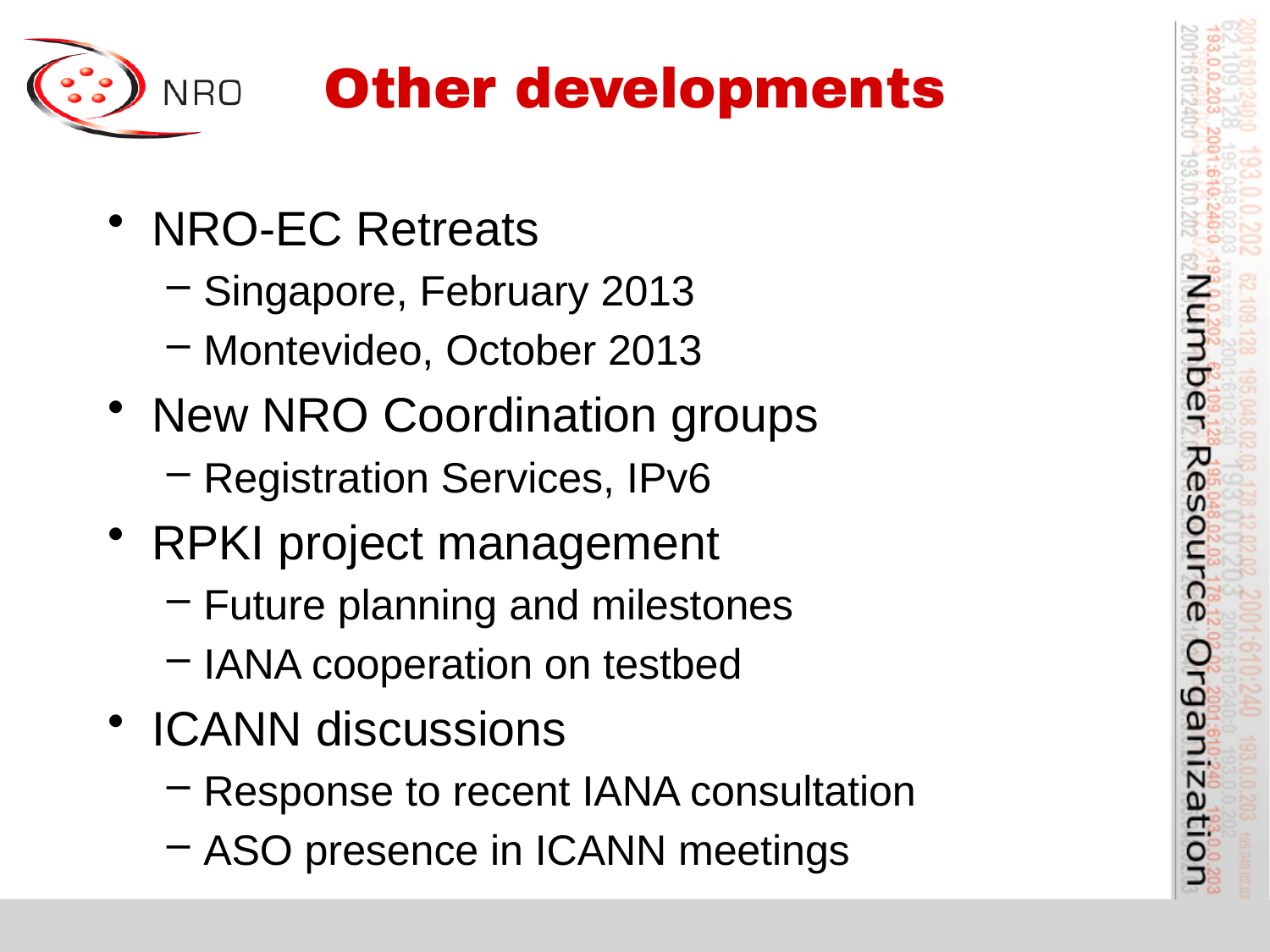

# Other developments
NRO-EC Retreats
Singapore, February 2013
Montevideo, October 2013
New NRO Coordination groups
Registration Services, IPv6
RPKI project management
Future planning and milestones
IANA cooperation on testbed
ICANN discussions
Response to recent IANA consultation
ASO presence in ICANN meetings